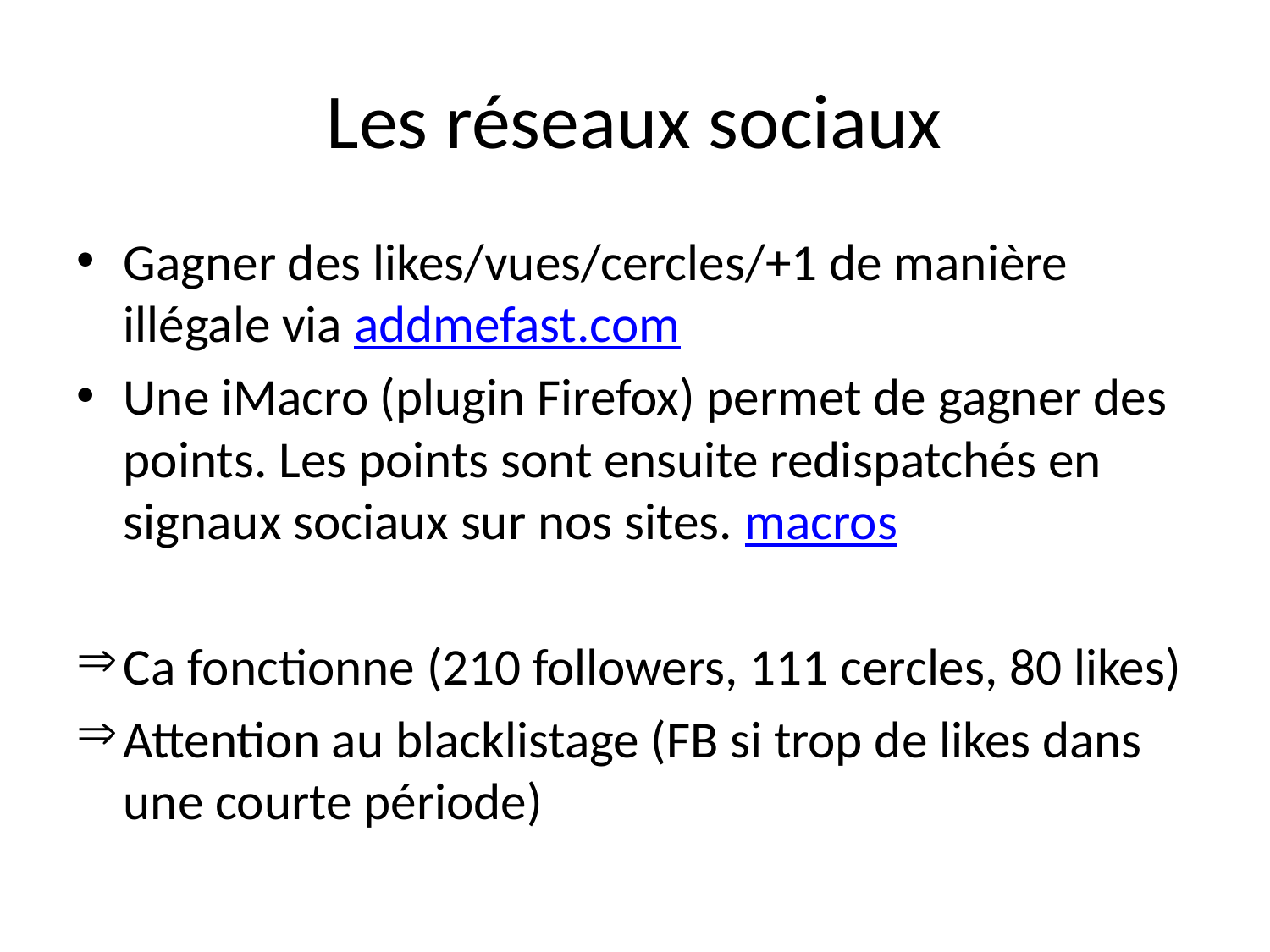

# Les réseaux sociaux
Gagner des likes/vues/cercles/+1 de manière illégale via addmefast.com
Une iMacro (plugin Firefox) permet de gagner des points. Les points sont ensuite redispatchés en signaux sociaux sur nos sites. macros

Ca fonctionne (210 followers, 111 cercles, 80 likes)
Attention au blacklistage (FB si trop de likes dans une courte période)